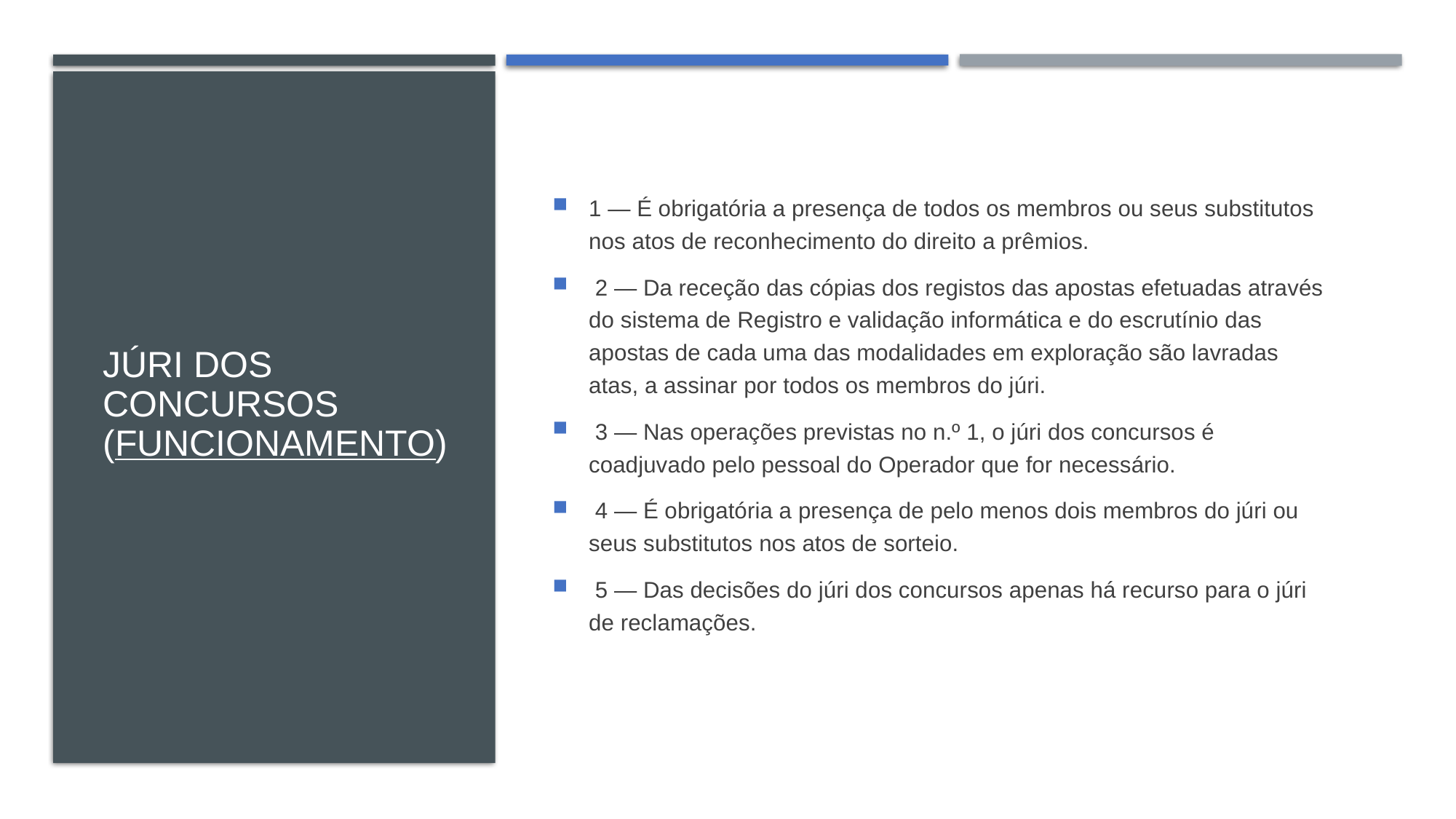

# Júri dos Concursos (funcionamentO)
1 — É obrigatória a presença de todos os membros ou seus substitutos nos atos de reconhecimento do direito a prêmios.
 2 — Da receção das cópias dos registos das apostas efetuadas através do sistema de Registro e validação informática e do escrutínio das apostas de cada uma das modalidades em exploração são lavradas atas, a assinar por todos os membros do júri.
 3 — Nas operações previstas no n.º 1, o júri dos concursos é coadjuvado pelo pessoal do Operador que for necessário.
 4 — É obrigatória a presença de pelo menos dois membros do júri ou seus substitutos nos atos de sorteio.
 5 — Das decisões do júri dos concursos apenas há recurso para o júri de reclamações.